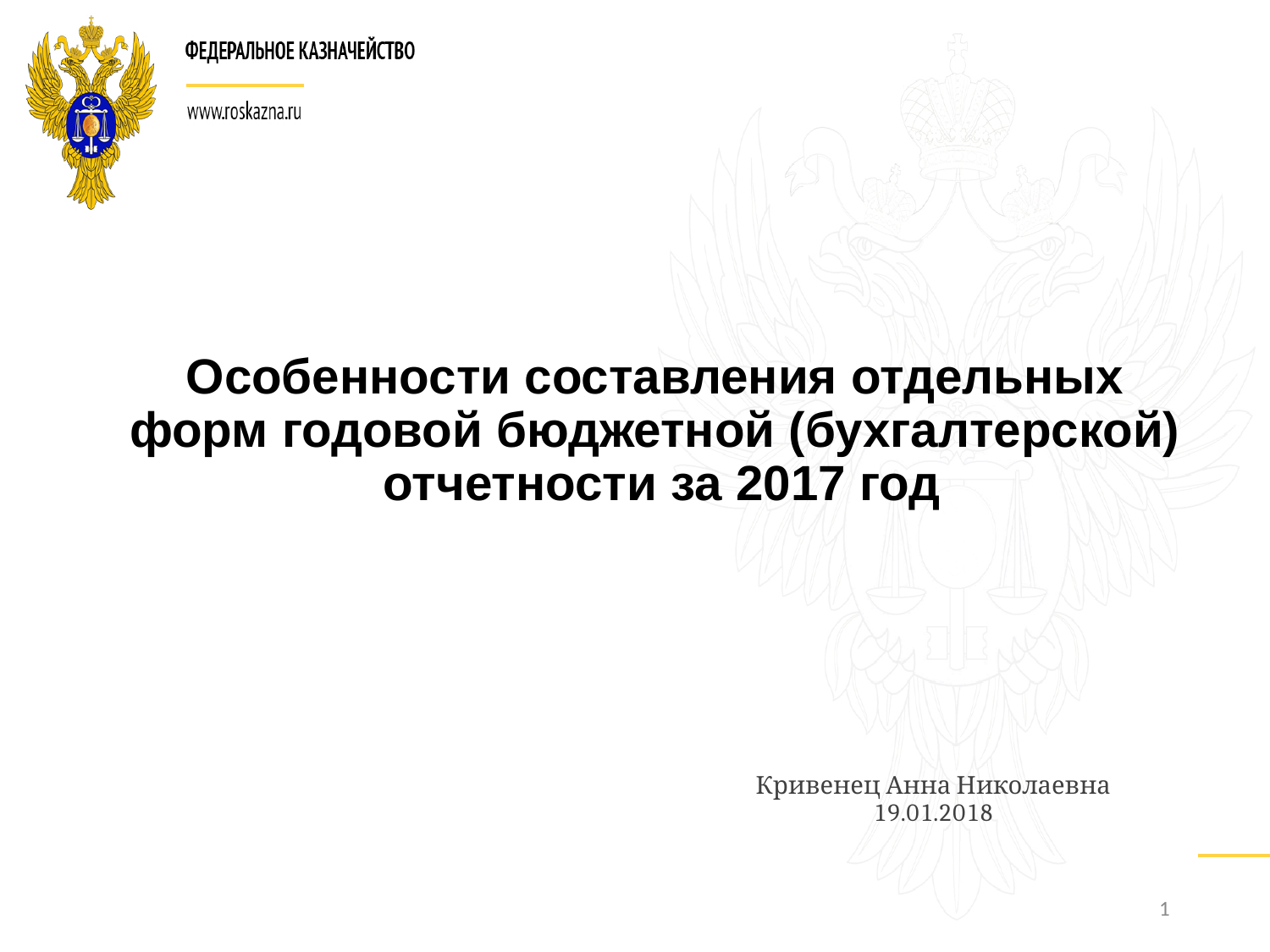

# Особенности составления отдельных форм годовой бюджетной (бухгалтерской)  отчетности за 2017 год
Кривенец Анна Николаевна
19.01.2018
1